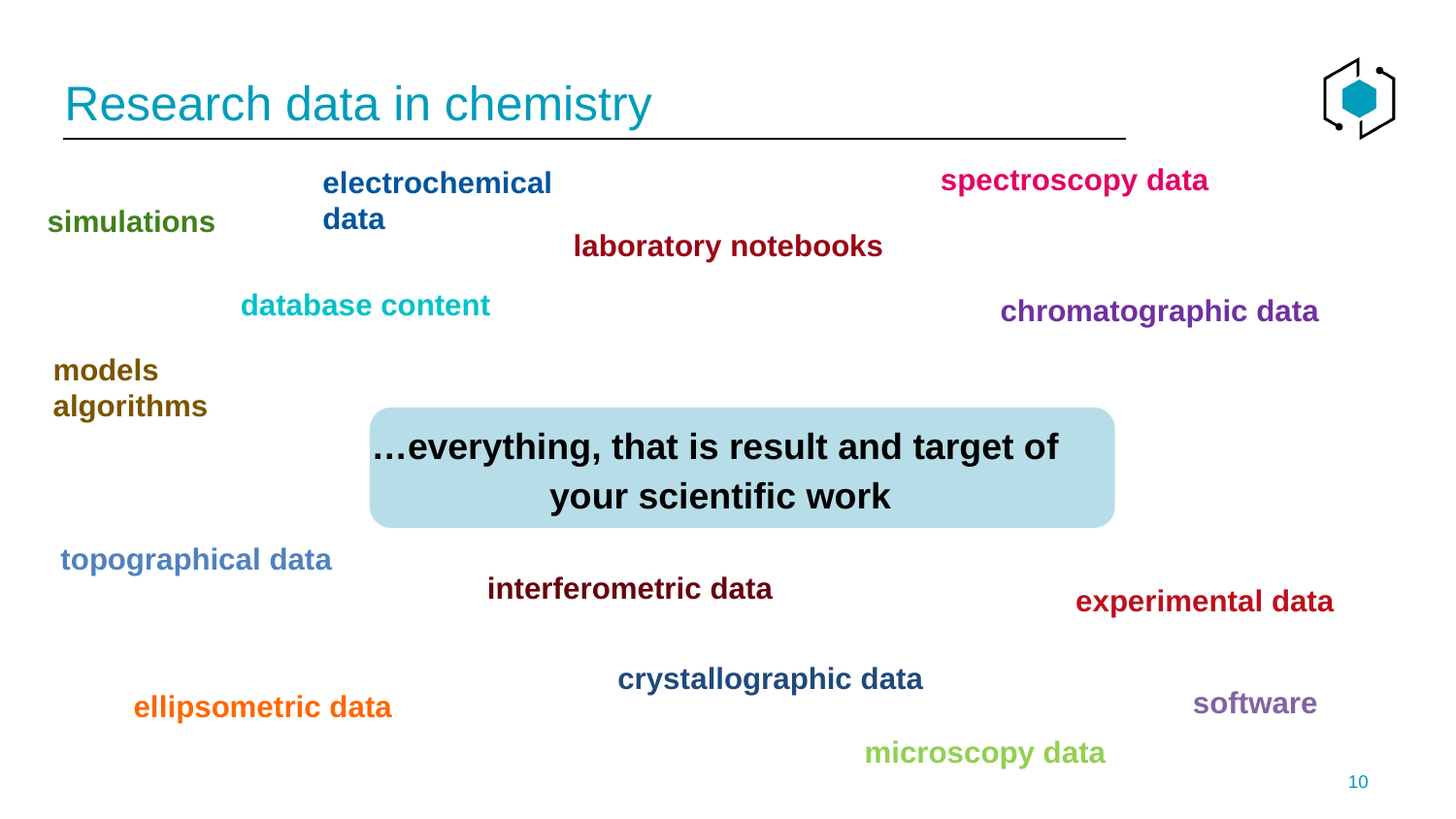

# Research data in chemistry
spectroscopy data
electrochemical data
simulations
laboratory notebooks
database content
chromatographic data
models
algorithms
…everything, that is result and target of
your scientific work

topographical data
interferometric data
experimental data
crystallographic data
software
ellipsometric data
microscopy data
10